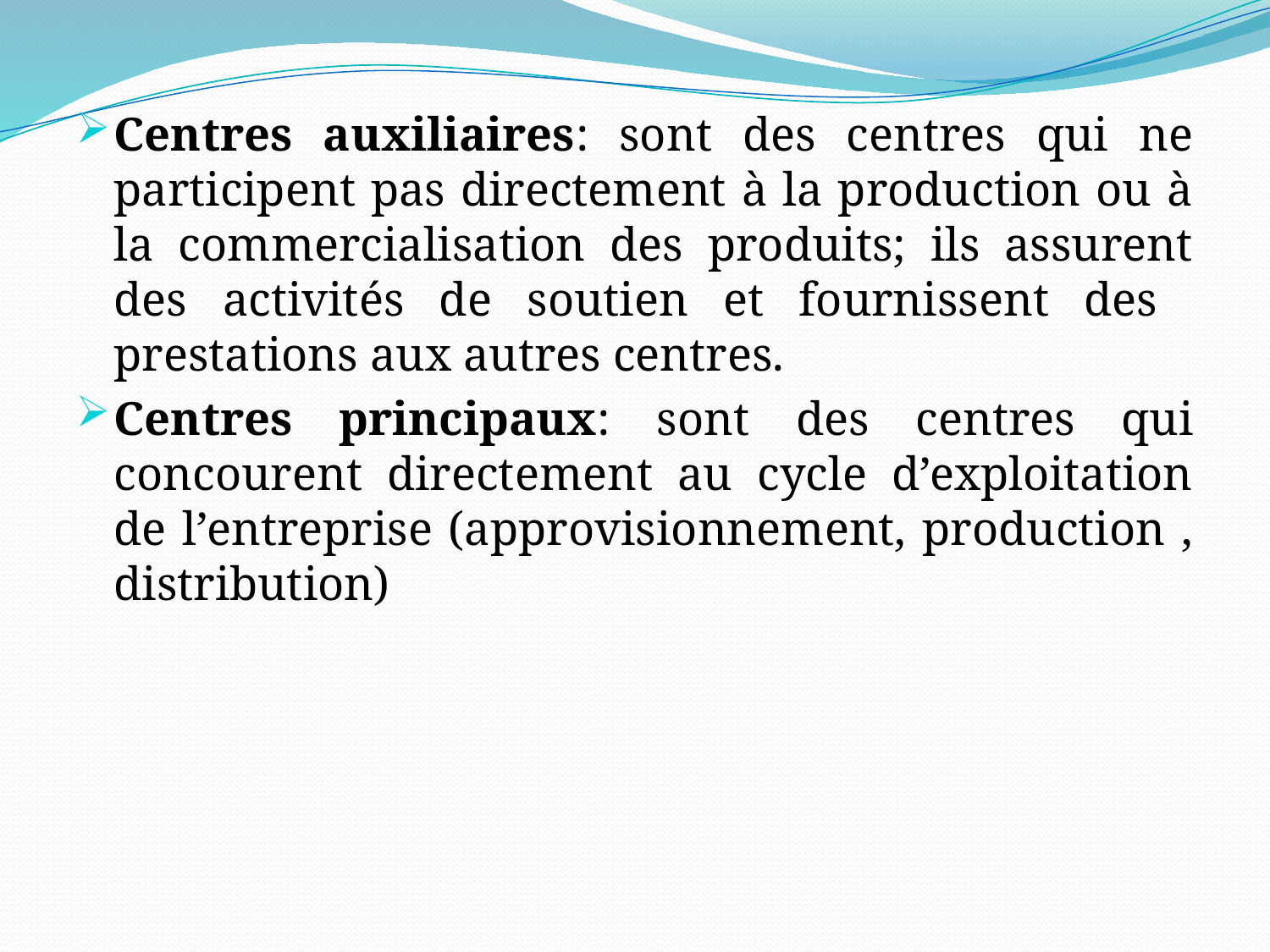

Centres auxiliaires: sont des centres qui ne participent pas directement à la production ou à la commercialisation des produits; ils assurent des activités de soutien et fournissent des  prestations aux autres centres.
Centres principaux: sont des centres qui concourent directement au cycle d’exploitation de l’entreprise (approvisionnement, production , distribution)